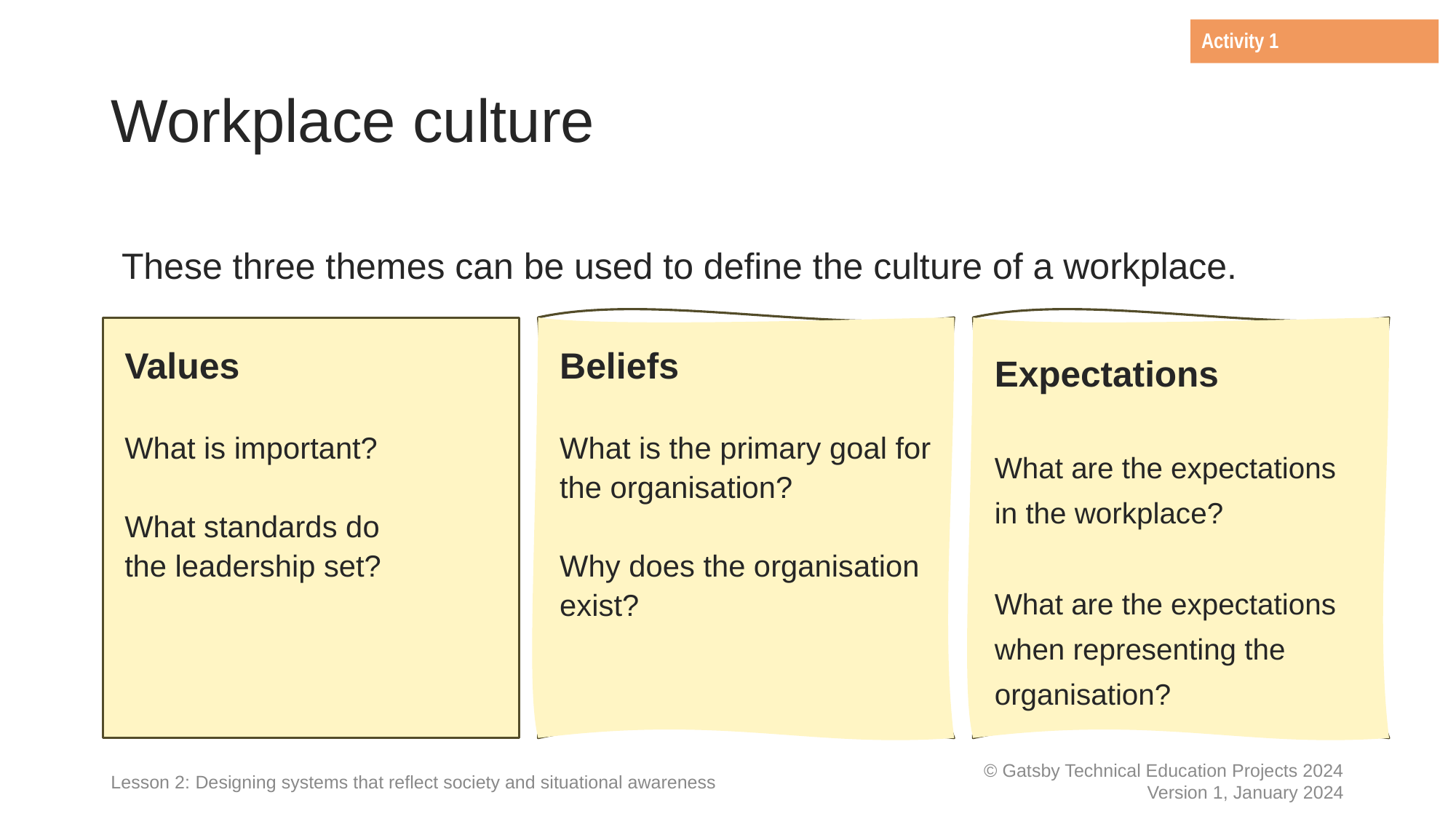

Activity 1
# Workplace culture
These three themes can be used to define the culture of a workplace.
Values
What is important?
What standards do
the leadership set?
Beliefs
What is the primary goal for the organisation?
Why does the organisation exist?
Expectations
What are the expectations
in the workplace?
What are the expectations when representing the organisation?
Lesson 2: Designing systems that reflect society and situational awareness